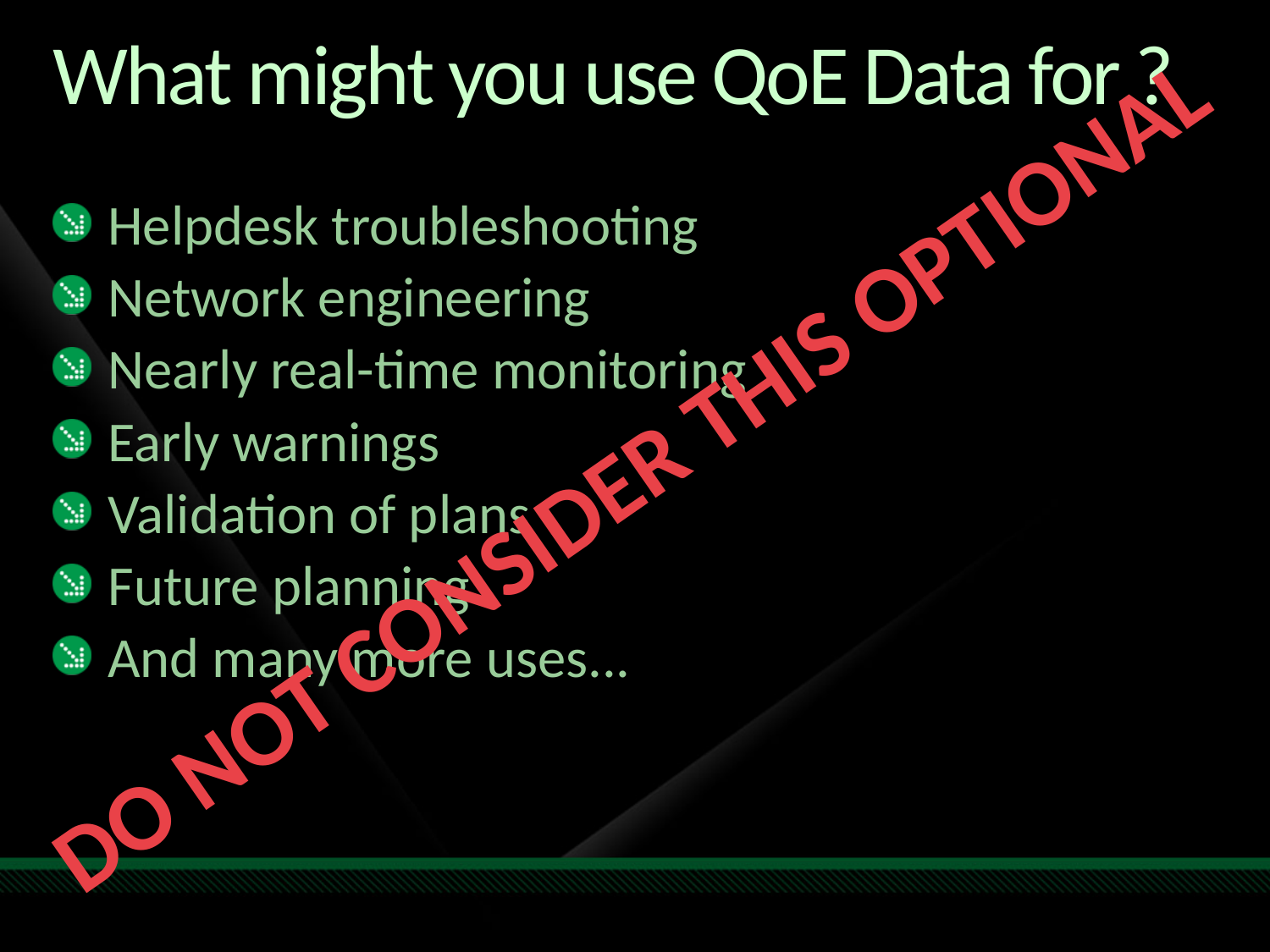

# What might you use QoE Data for ?
Helpdesk troubleshooting
Network engineering
Nearly real-time monitoring
Early warnings
Validation of plans
Future planning
And many more uses...
DO NOT CONSIDER THIS OPTIONAL